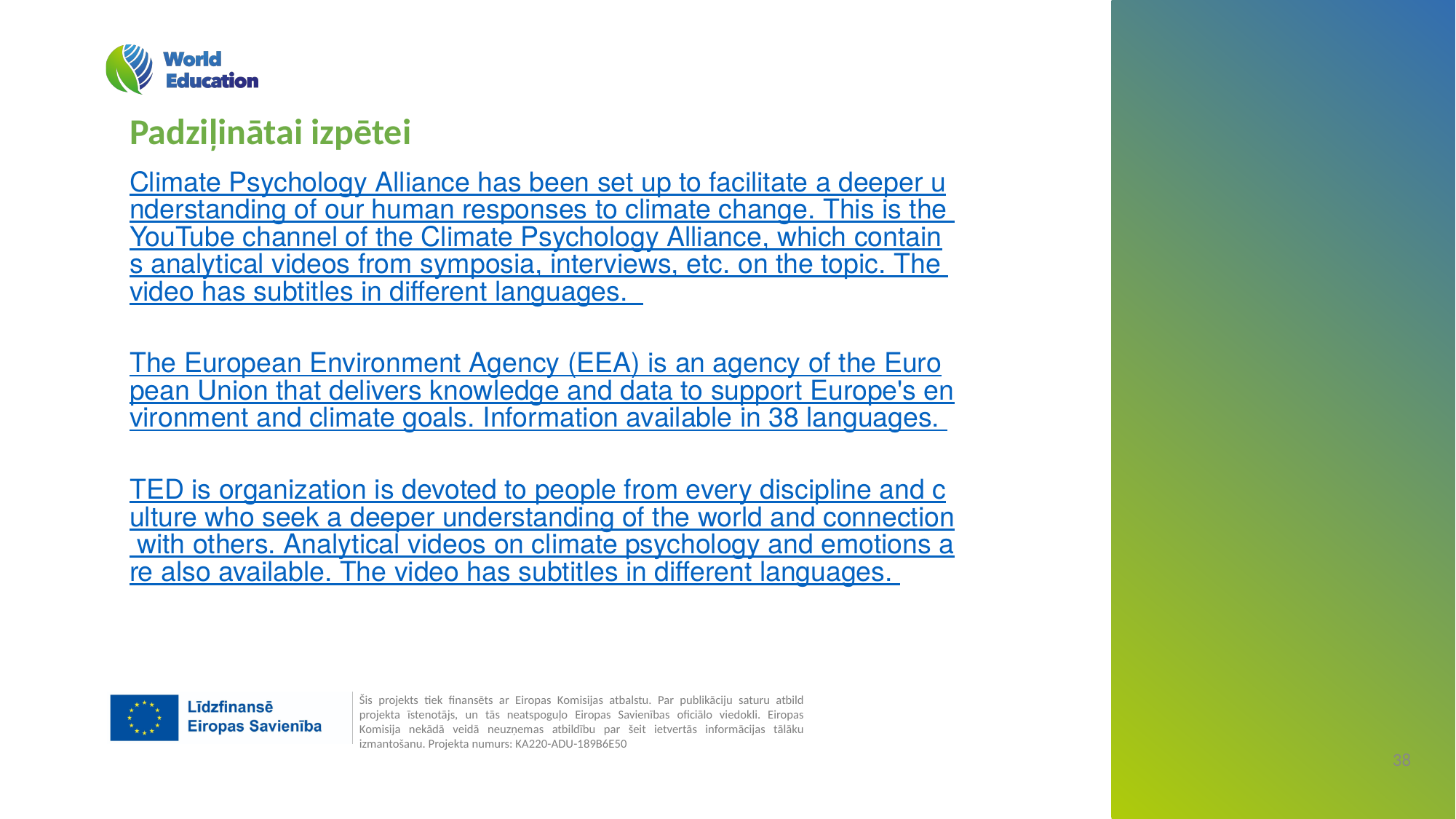

Padziļinātai izpētei

Climate Psychology Alliance has been set up to facilitate a deeper understanding of our human responses to climate change. This is the YouTube channel of the Climate Psychology Alliance, which contains analytical videos from symposia, interviews, etc. on the topic. The video has subtitles in different languages.

The European Environment Agency (EEA) is an agency of the European Union that delivers knowledge and data to support Europe's environment and climate goals. Information available in 38 languages.

TED is organization is devoted to people from every discipline and culture who seek a deeper understanding of the world and connection with others. Analytical videos on climate psychology and emotions are also available. The video has subtitles in different languages.

38